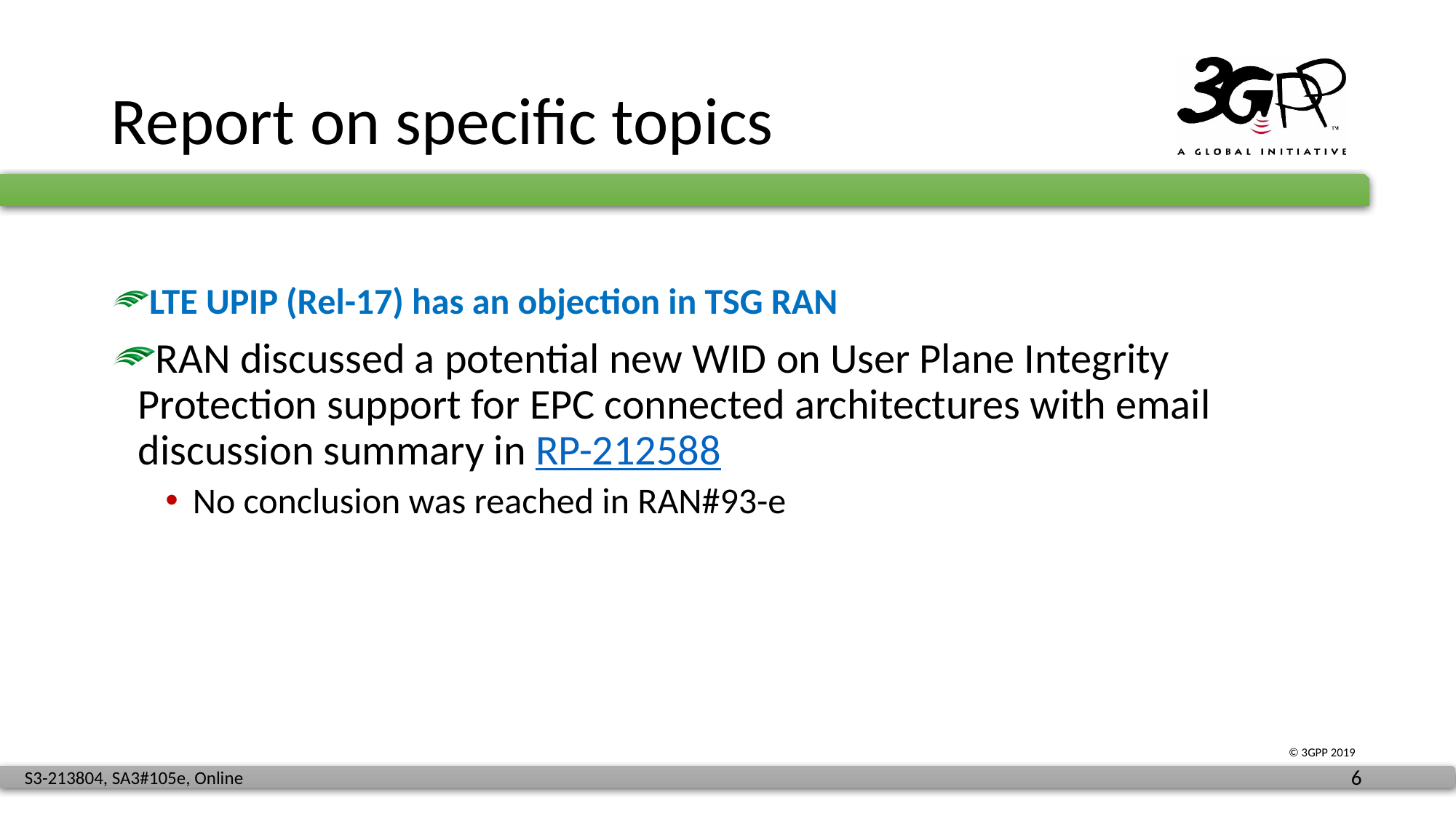

# Report on specific topics

LTE UPIP (Rel-17) has an objection in TSG RAN
RAN discussed a potential new WID on User Plane Integrity Protection support for EPC connected architectures with email discussion summary in RP-212588
No conclusion was reached in RAN#93-e